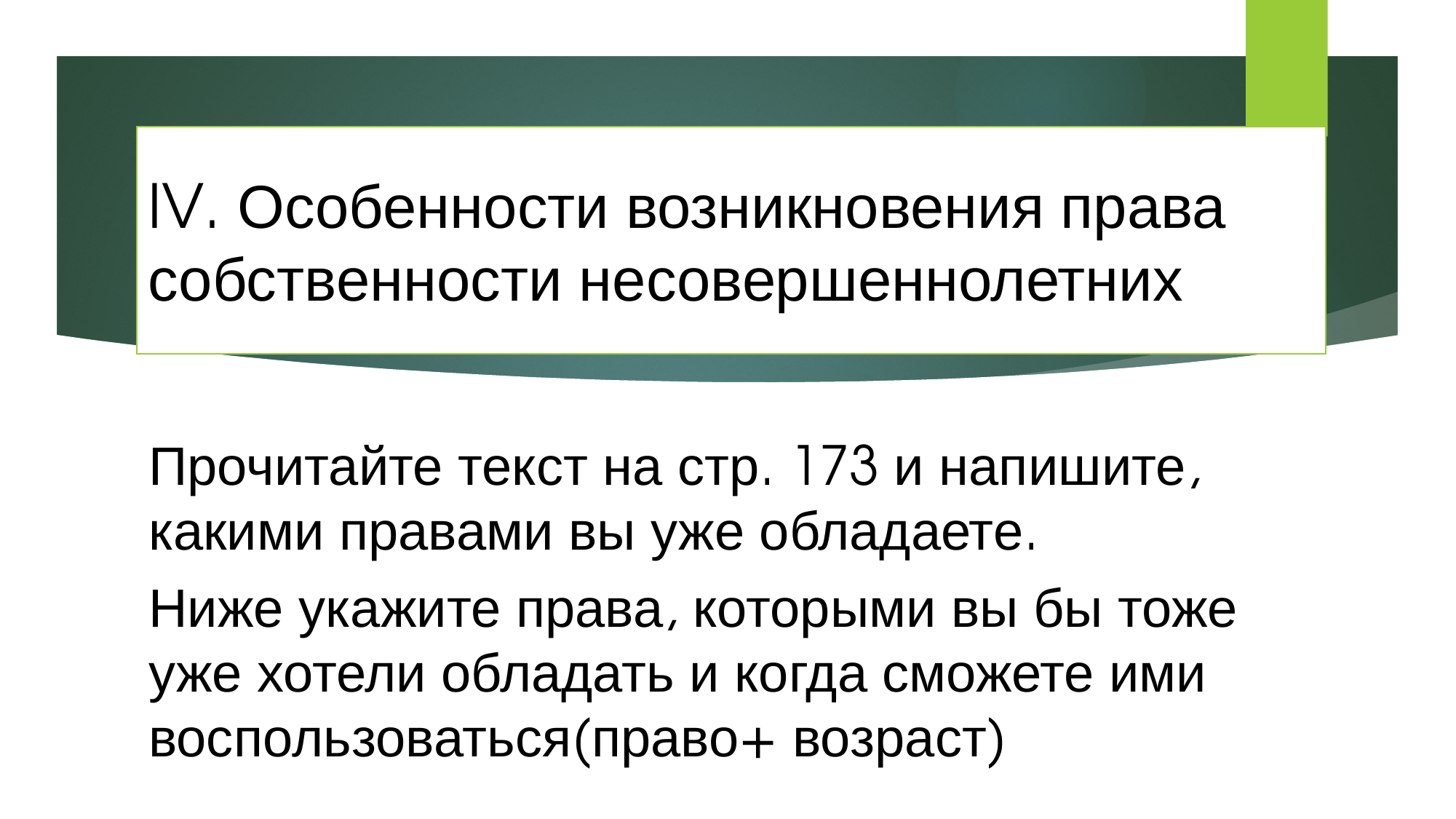

# IV. Особенности возникновения права собственности несовершеннолетних
Прочитайте текст на стр. 173 и напишите, какими правами вы уже обладаете.
Ниже укажите права, которыми вы бы тоже уже хотели обладать и когда сможете ими воспользоваться(право+ возраст)